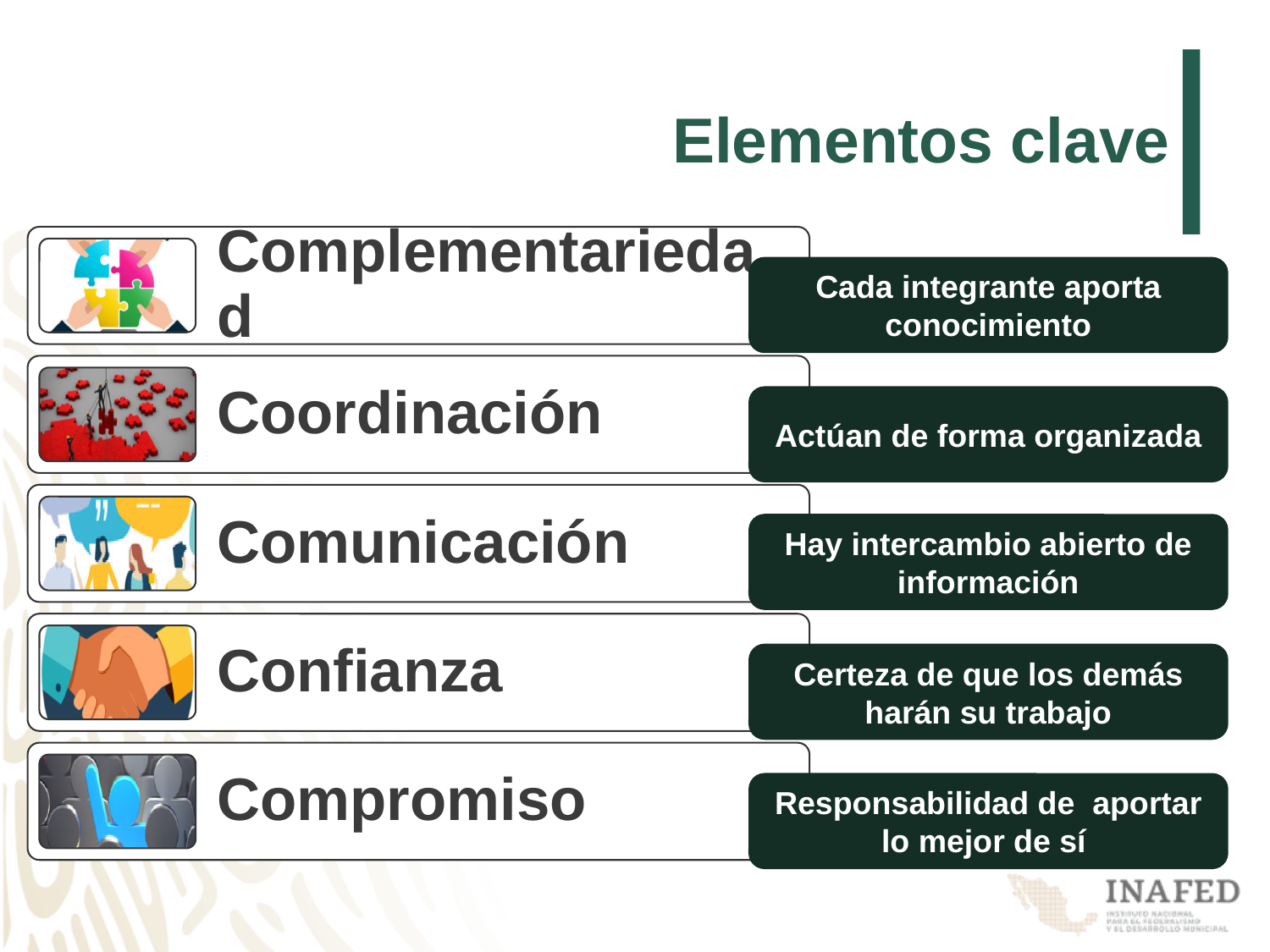

# Elementos clave
Complementariedad
Coordinación
Comunicación
Confianza
Compromiso
Cada integrante aporta conocimiento
Actúan de forma organizada
Hay intercambio abierto de información
Certeza de que los demás harán su trabajo
Responsabilidad de  aportar lo mejor de sí